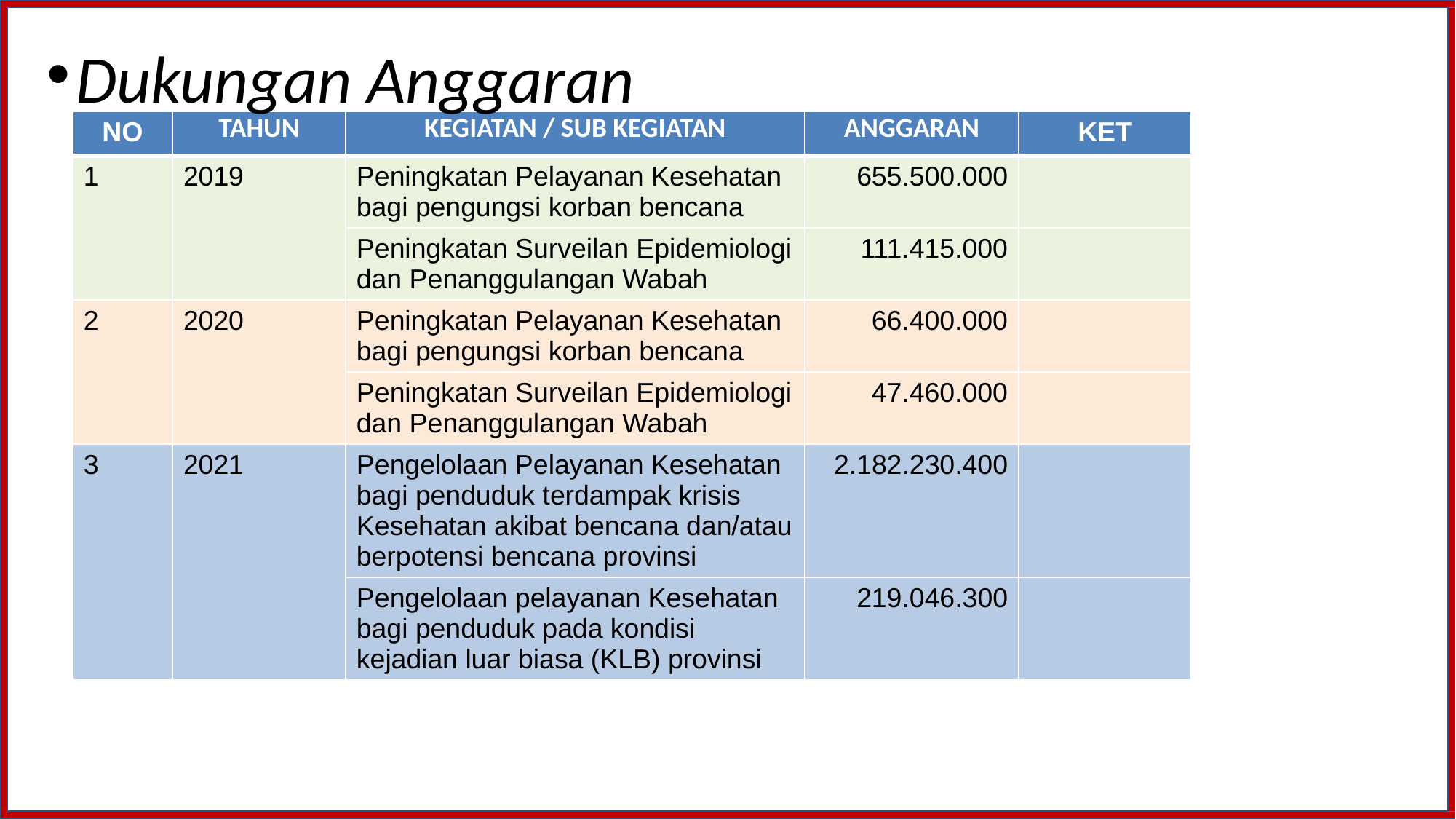

Dukungan Anggaran
| NO | TAHUN | KEGIATAN / SUB KEGIATAN | ANGGARAN | KET |
| --- | --- | --- | --- | --- |
| 1 | 2019 | Peningkatan Pelayanan Kesehatan bagi pengungsi korban bencana | 655.500.000 |  |
|  |  | Peningkatan Surveilan Epidemiologi dan Penanggulangan Wabah | 111.415.000 |  |
| 2 | 2020 | Peningkatan Pelayanan Kesehatan bagi pengungsi korban bencana | 66.400.000 |  |
|  |  | Peningkatan Surveilan Epidemiologi dan Penanggulangan Wabah | 47.460.000 |  |
| 3 | 2021 | Pengelolaan Pelayanan Kesehatan bagi penduduk terdampak krisis Kesehatan akibat bencana dan/atau berpotensi bencana provinsi | 2.182.230.400 |  |
|  |  | Pengelolaan pelayanan Kesehatan bagi penduduk pada kondisi kejadian luar biasa (KLB) provinsi | 219.046.300 |  |